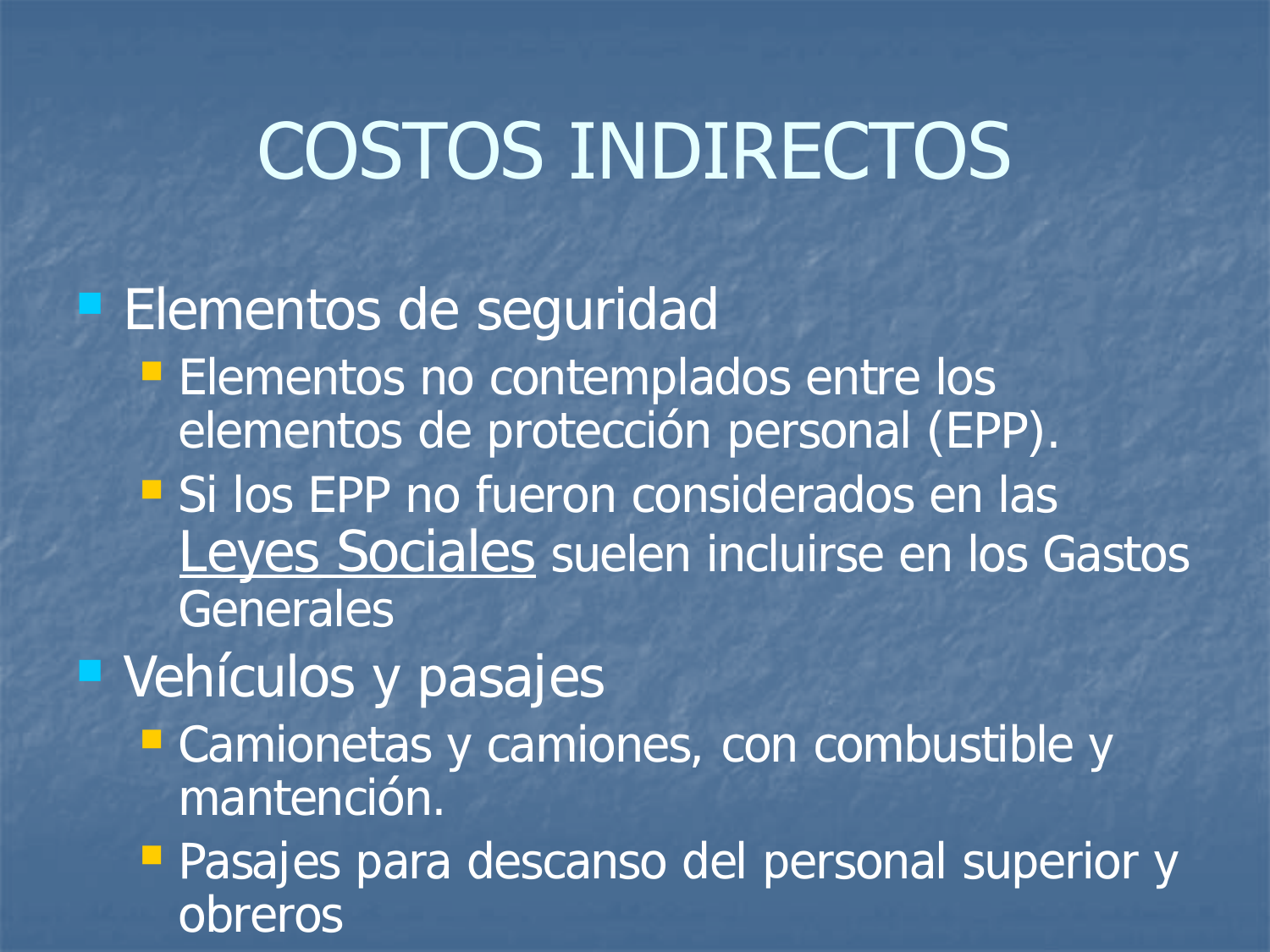

# COSTOS INDIRECTOS
Elementos de seguridad
Elementos no contemplados entre los elementos de protección personal (EPP).
Si los EPP no fueron considerados en las Leyes Sociales suelen incluirse en los Gastos Generales
Vehículos y pasajes
Camionetas y camiones, con combustible y mantención.
Pasajes para descanso del personal superior y obreros